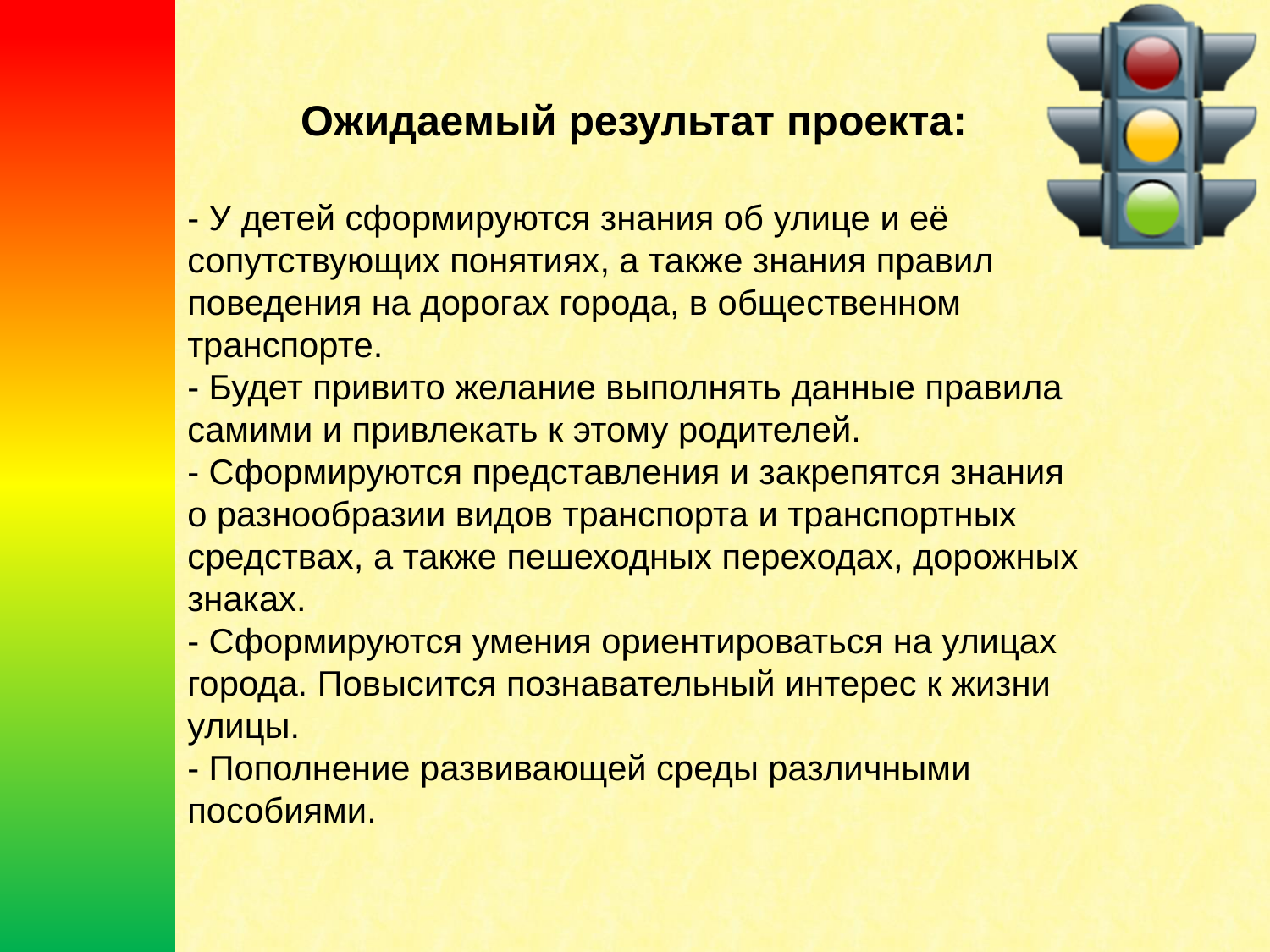

Ожидаемый результат проекта:

- У детей сформируются знания об улице и её сопутствующих понятиях, а также знания правил поведения на дорогах города, в общественном транспорте.
- Будет привито желание выполнять данные правила самими и привлекать к этому родителей.
- Сформируются представления и закрепятся знания о разнообразии видов транспорта и транспортных средствах, а также пешеходных переходах, дорожных знаках.
- Сформируются умения ориентироваться на улицах города. Повысится познавательный интерес к жизни улицы.
- Пополнение развивающей среды различными пособиями.